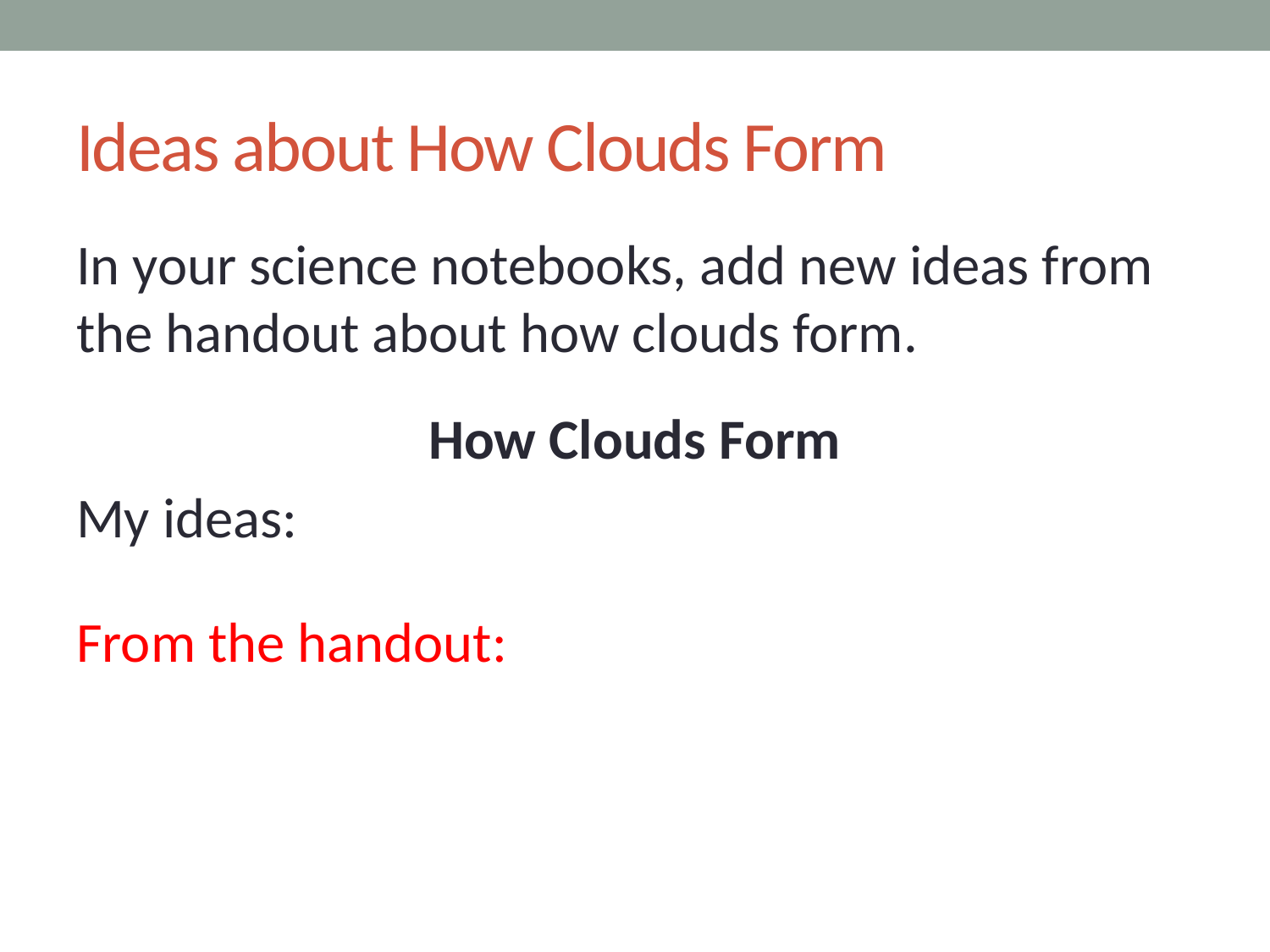

# Ideas about How Clouds Form
In your science notebooks, add new ideas from the handout about how clouds form.
How Clouds Form
My ideas:
From the handout: